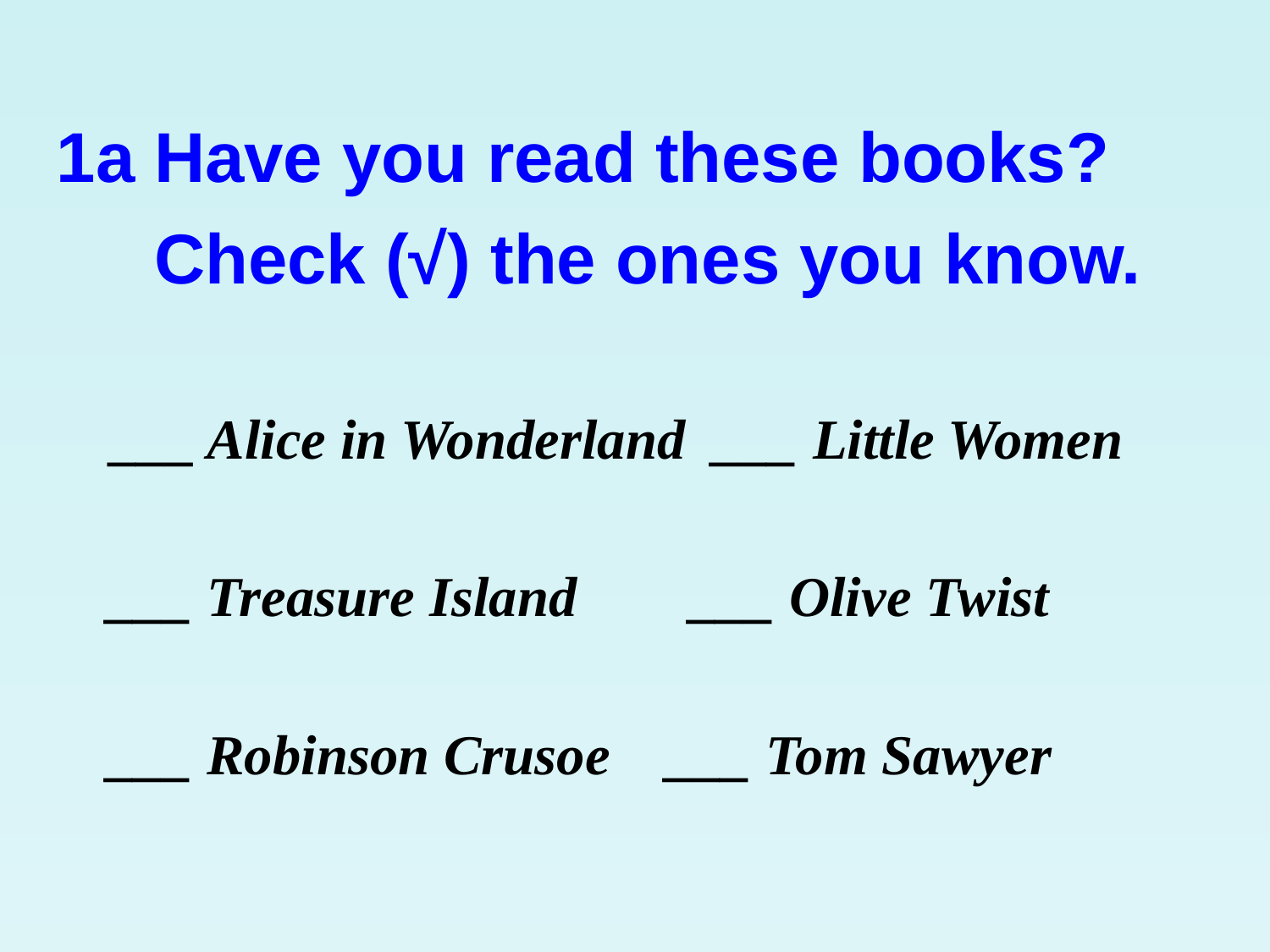

# 1a Have you read these books? Check (√) the ones you know.
___ Alice in Wonderland  ___ Little Women

___ Treasure Island        ___ Olive Twist

___ Robinson Crusoe    ___ Tom Sawyer